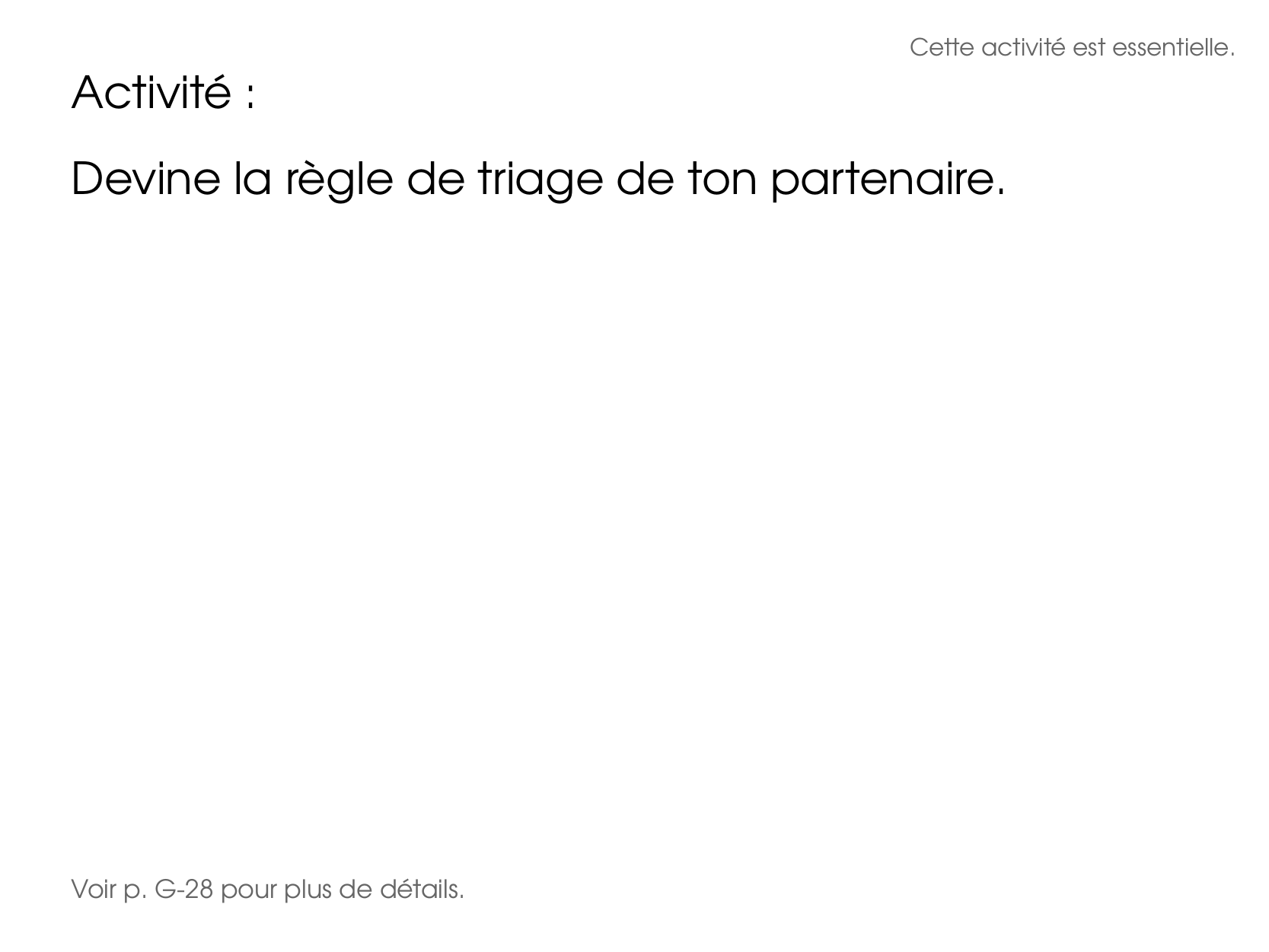

Cette activité est essentielle.
Activité :
Devine la règle de triage de ton partenaire.
Voir p. G-28 pour plus de détails.